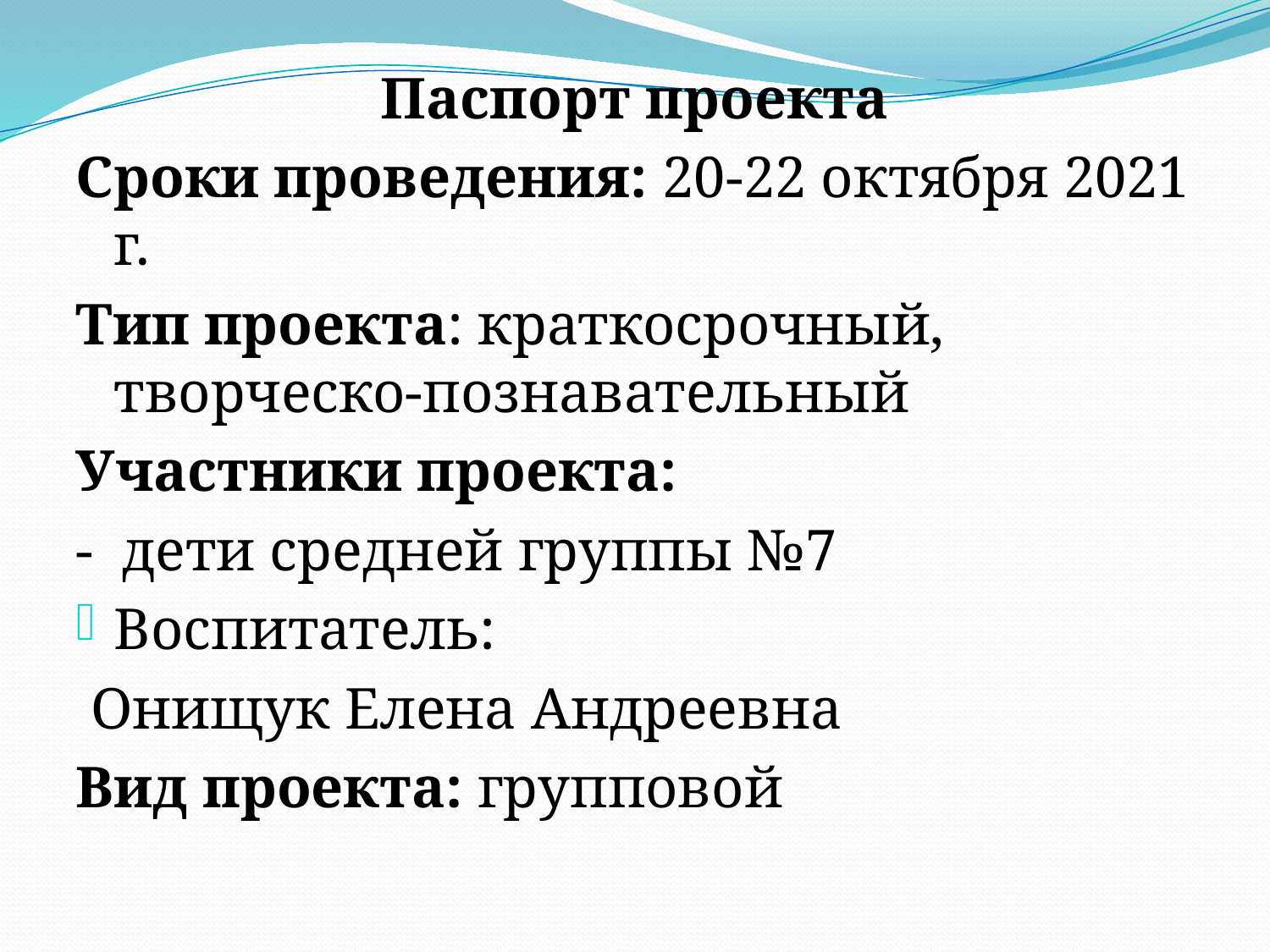

Паспорт проекта
Сроки проведения: 20-22 октября 2021 г.
Тип проекта: краткосрочный, творческо-познавательный
Участники проекта:
-  дети средней группы №7
Воспитатель:
 Онищук Елена Андреевна
Вид проекта: групповой